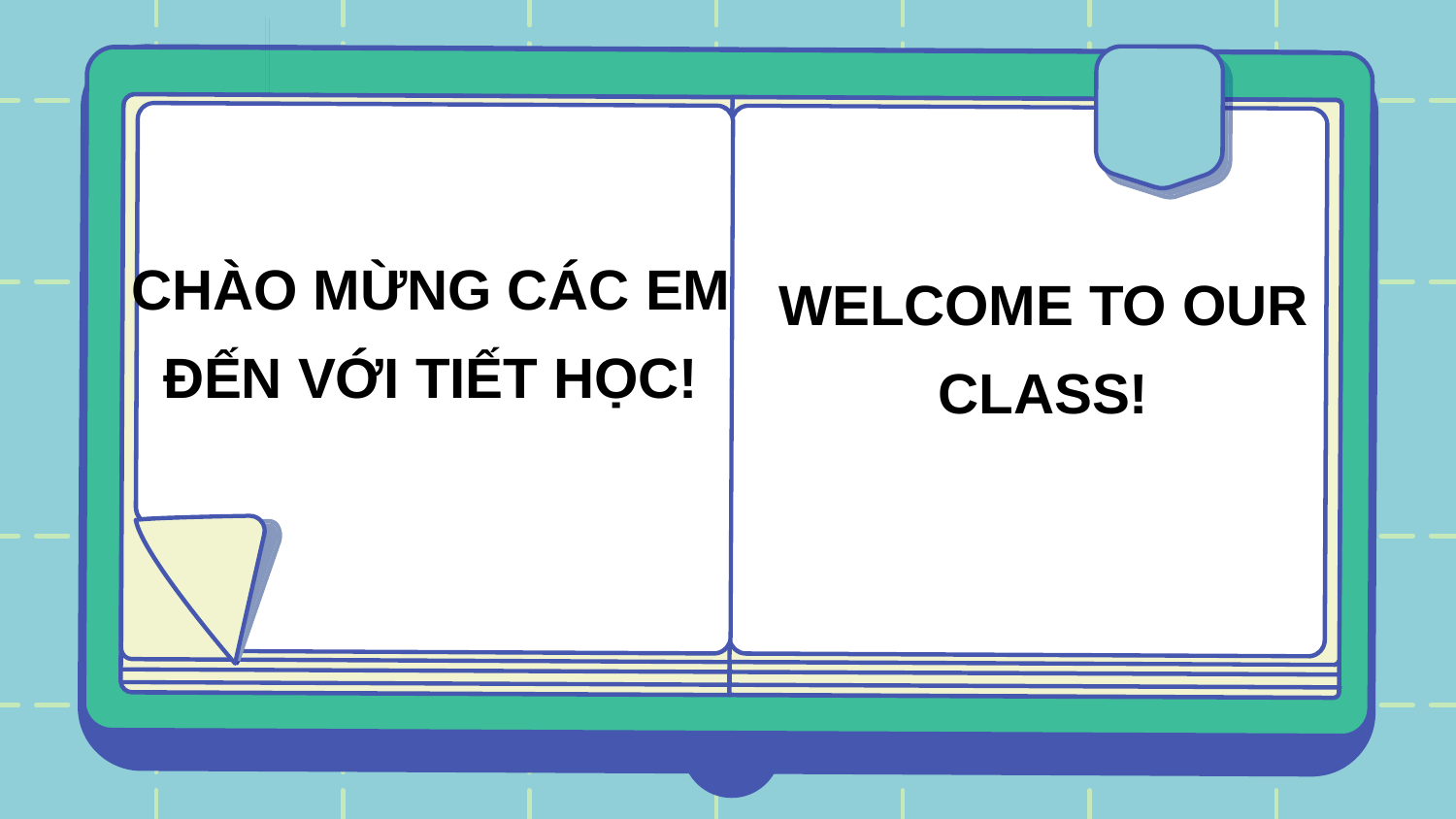

CHÀO MỪNG CÁC EM ĐẾN VỚI TIẾT HỌC!
WELCOME TO OUR CLASS!